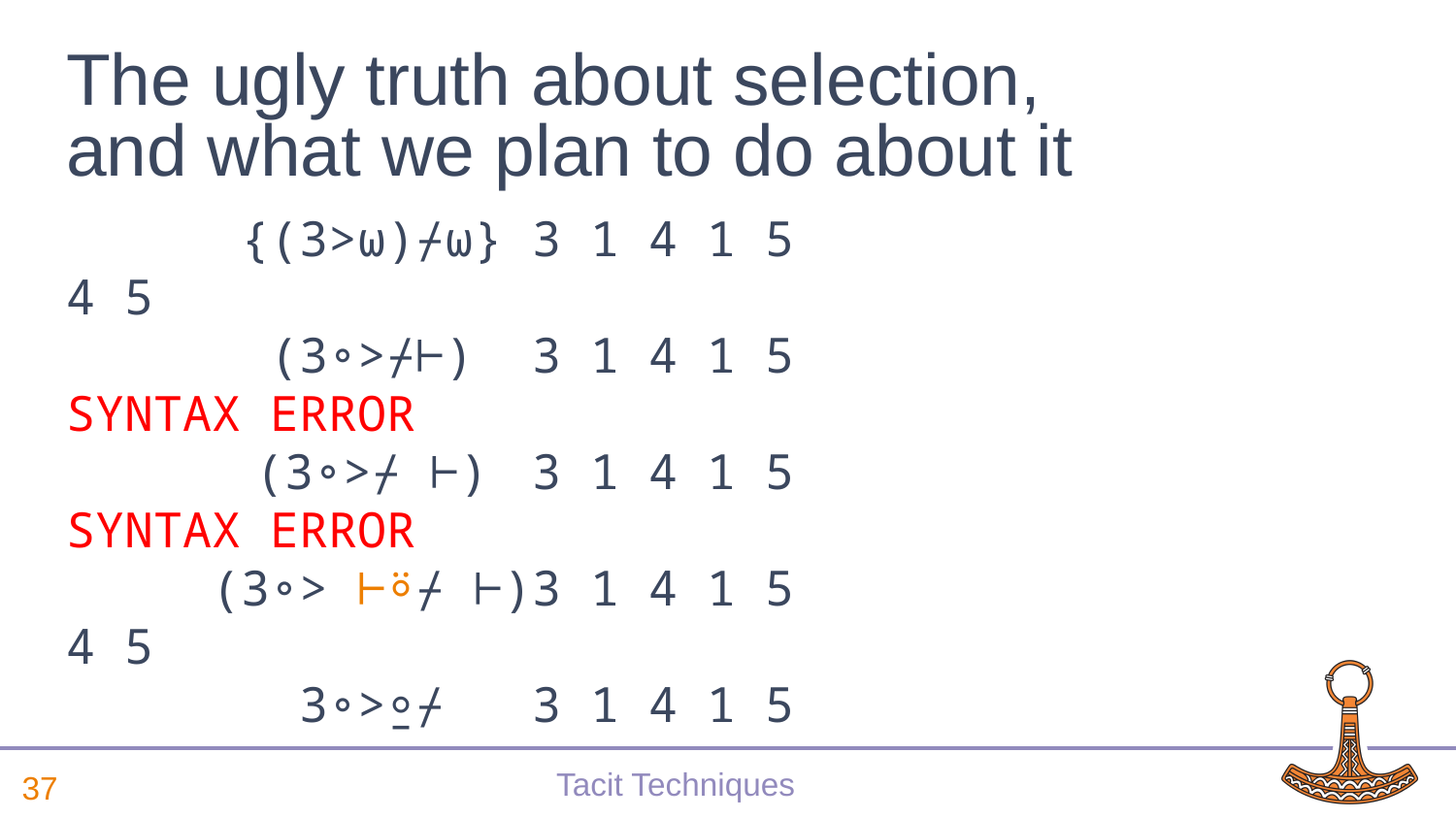

# The ugly truth about selection, and what we plan to do about it
      {(3>⍵)⌿⍵} 3 1 4 1 5
4 5
       (3∘>⌿⊢)  3 1 4 1 5
SYNTAX ERROR
       (3∘>⌿ ⊢)  3 1 4 1 5
SYNTAX ERROR
     (3∘> ⊢⍤⌿ ⊢)3 1 4 1 5
4 5
        3∘>⍛⌿   3 1 4 1 5